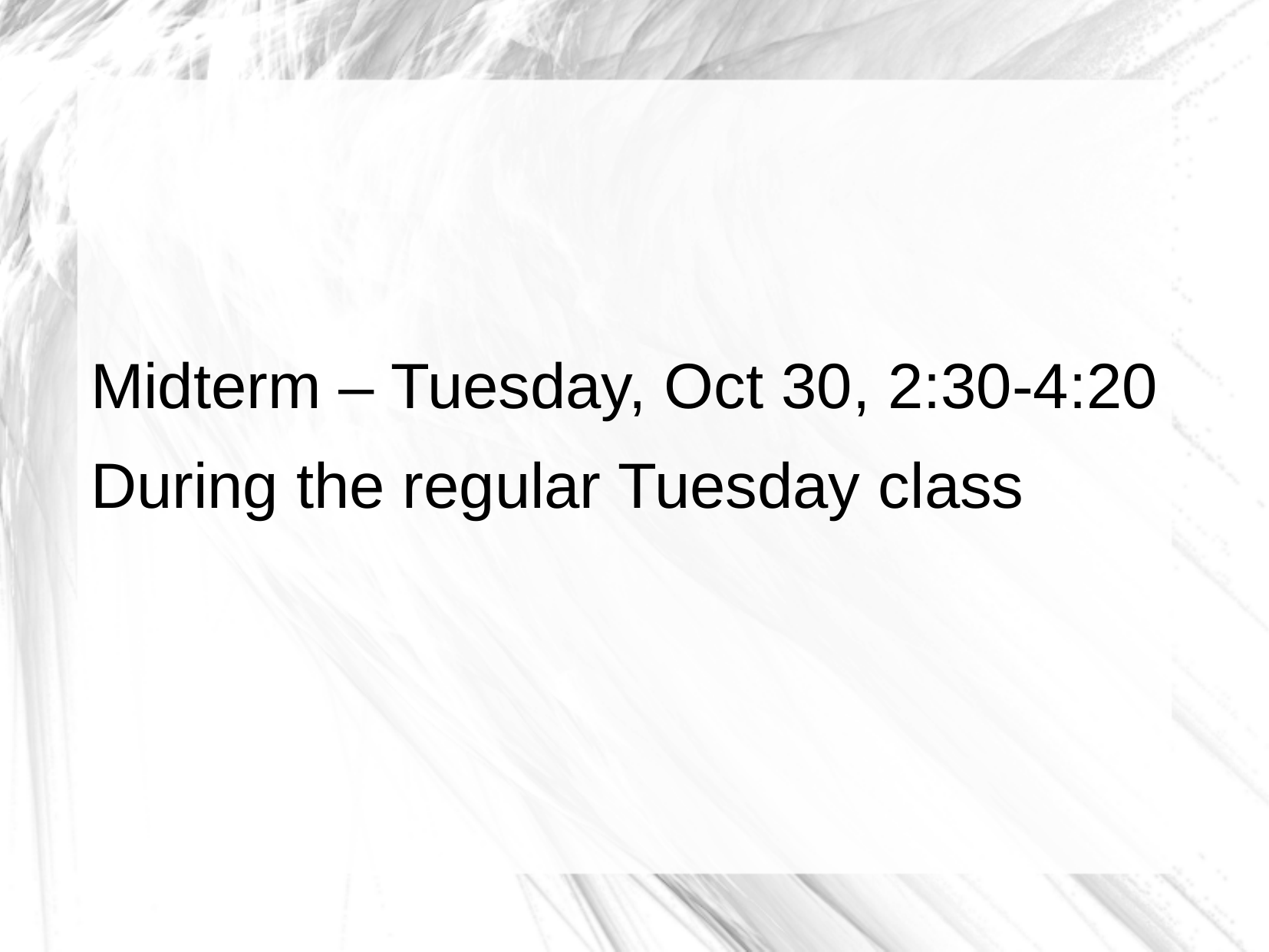

Midterm – Tuesday, Oct 30, 2:30-4:20
During the regular Tuesday class